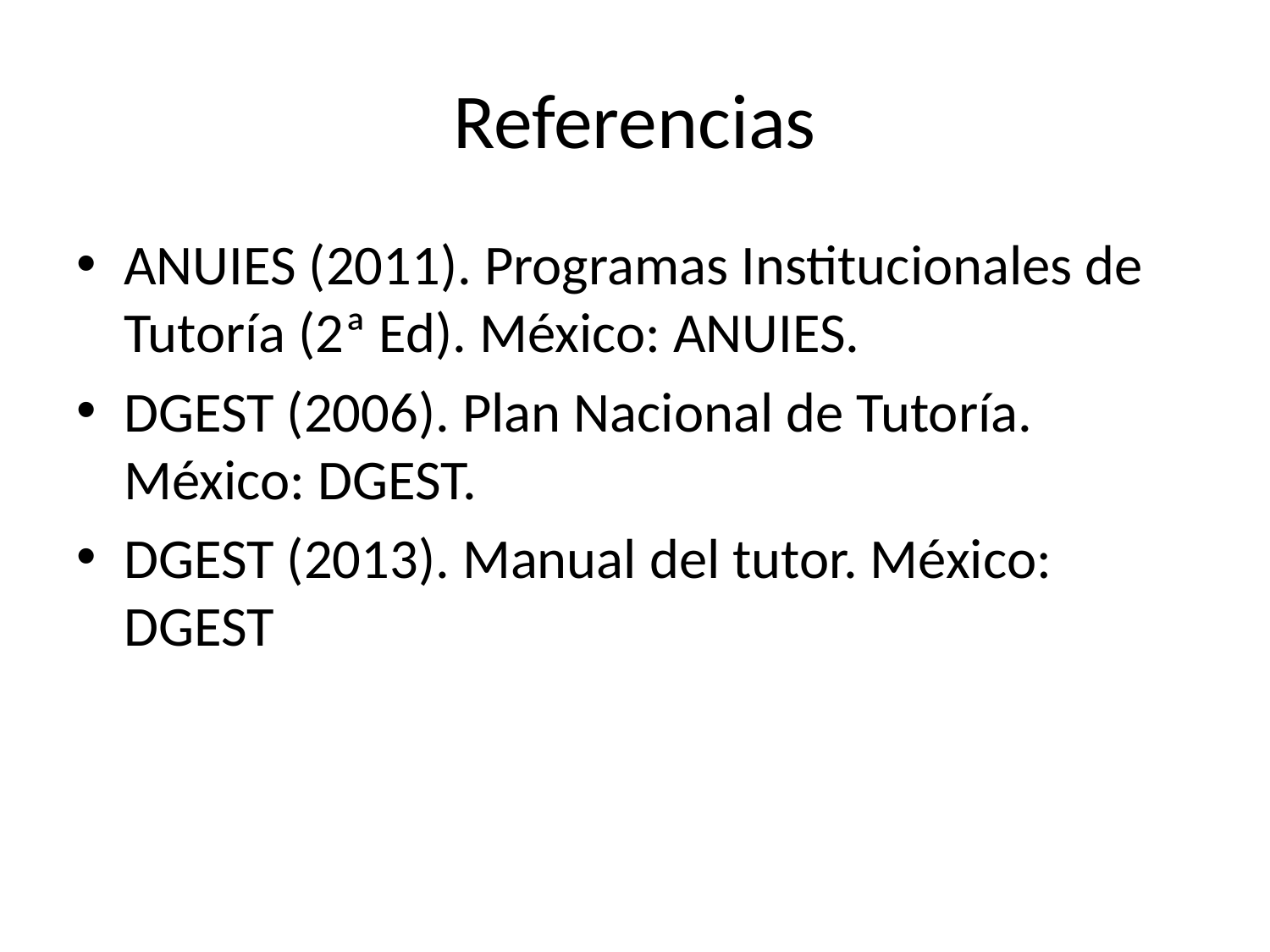

# Referencias
ANUIES (2011). Programas Institucionales de Tutoría (2ª Ed). México: ANUIES.
DGEST (2006). Plan Nacional de Tutoría. México: DGEST.
DGEST (2013). Manual del tutor. México: DGEST